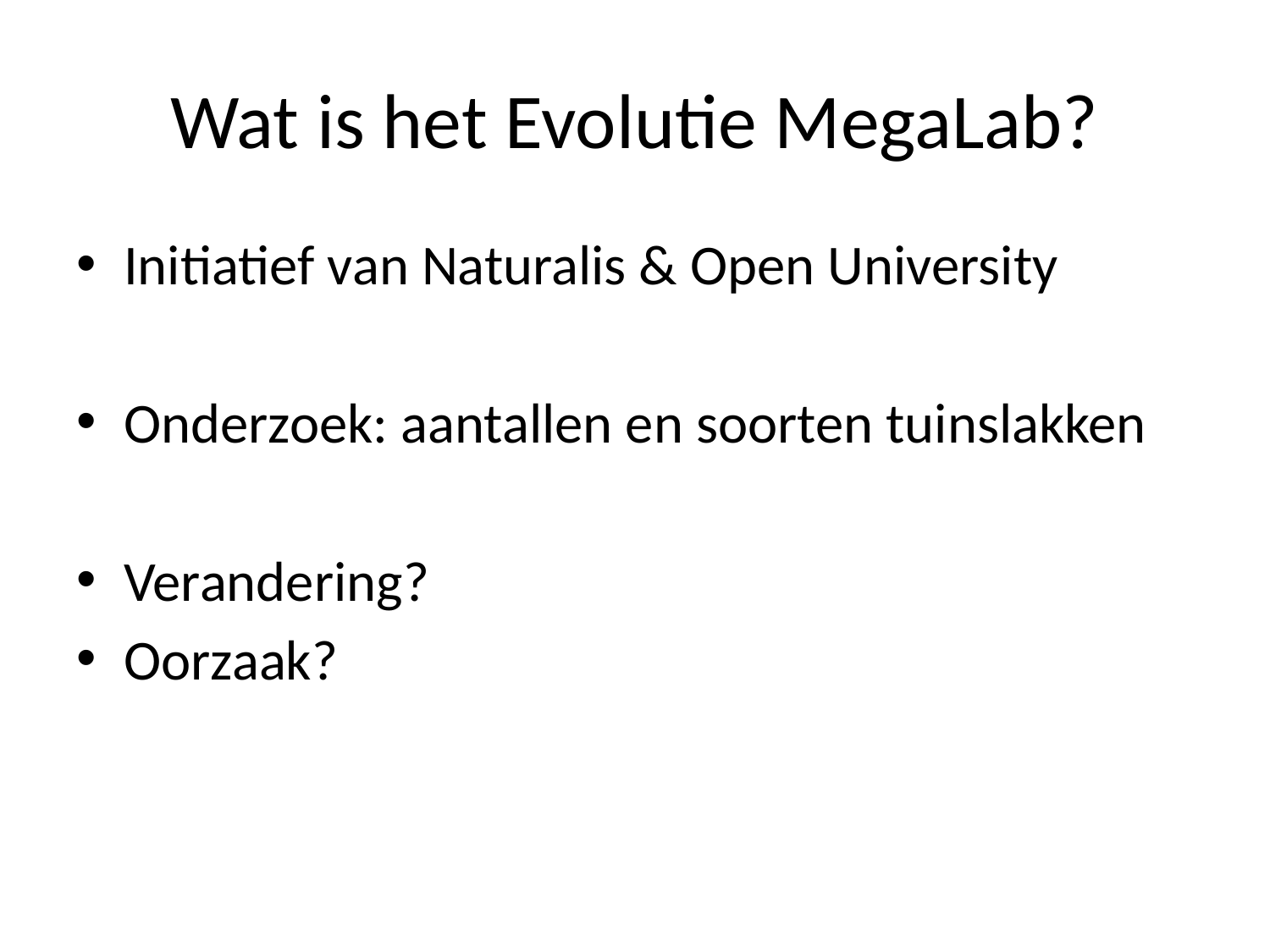

# Wat is het Evolutie MegaLab?
Initiatief van Naturalis & Open University

Onderzoek: aantallen en soorten tuinslakken

Verandering?
Oorzaak?